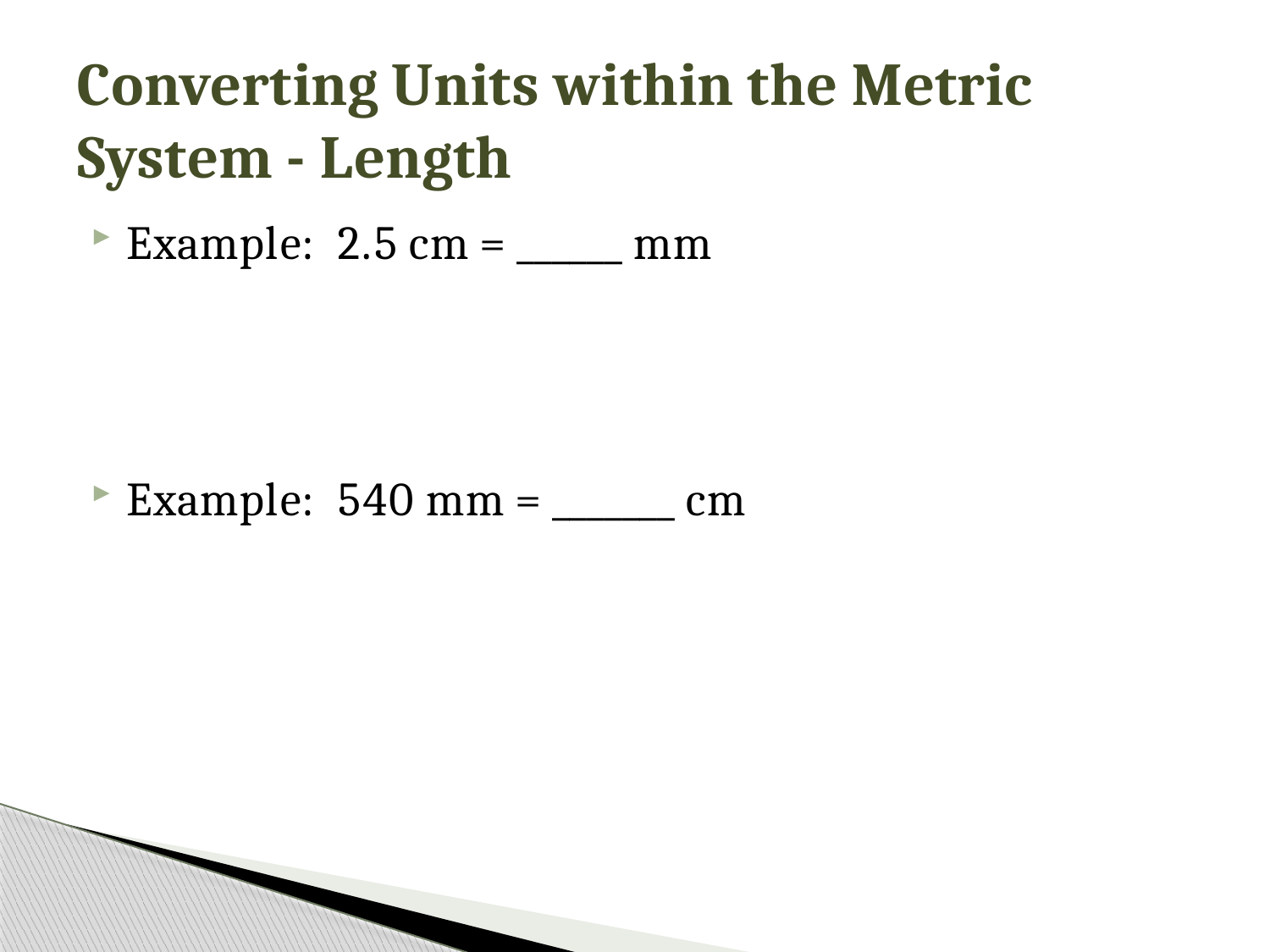

# Converting Units within the Metric System - Length
Example:  2.5 cm = ______ mm

Example:  540 mm = _______ cm